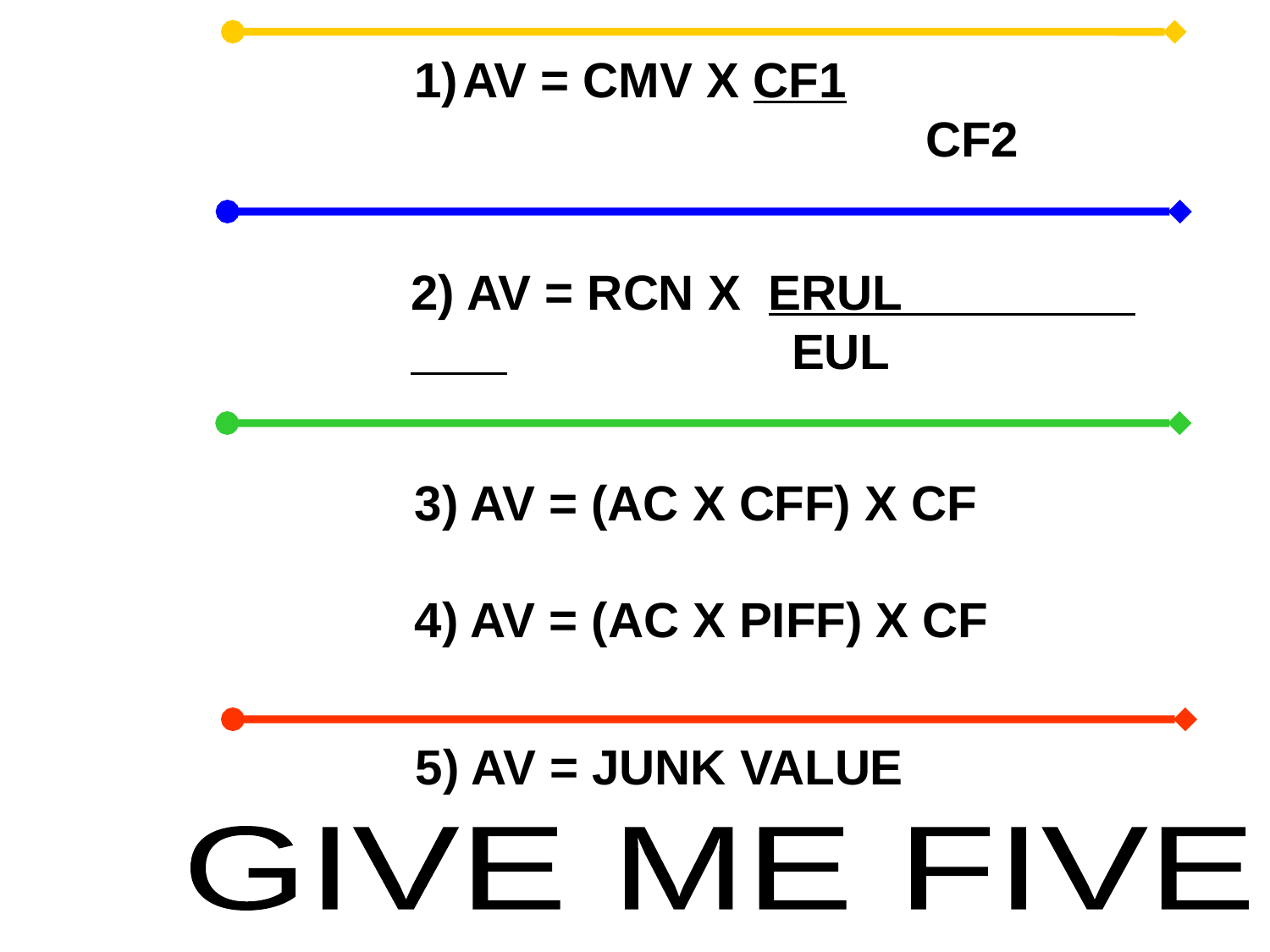

AV = CMV X CF1                               		      CF2

2) AV = RCN X  ERUL                         			EUL

3) AV = (AC X CFF) X CF
4) AV = (AC X PIFF) X CF

5) AV = JUNK VALUE
GIVE ME FIVE